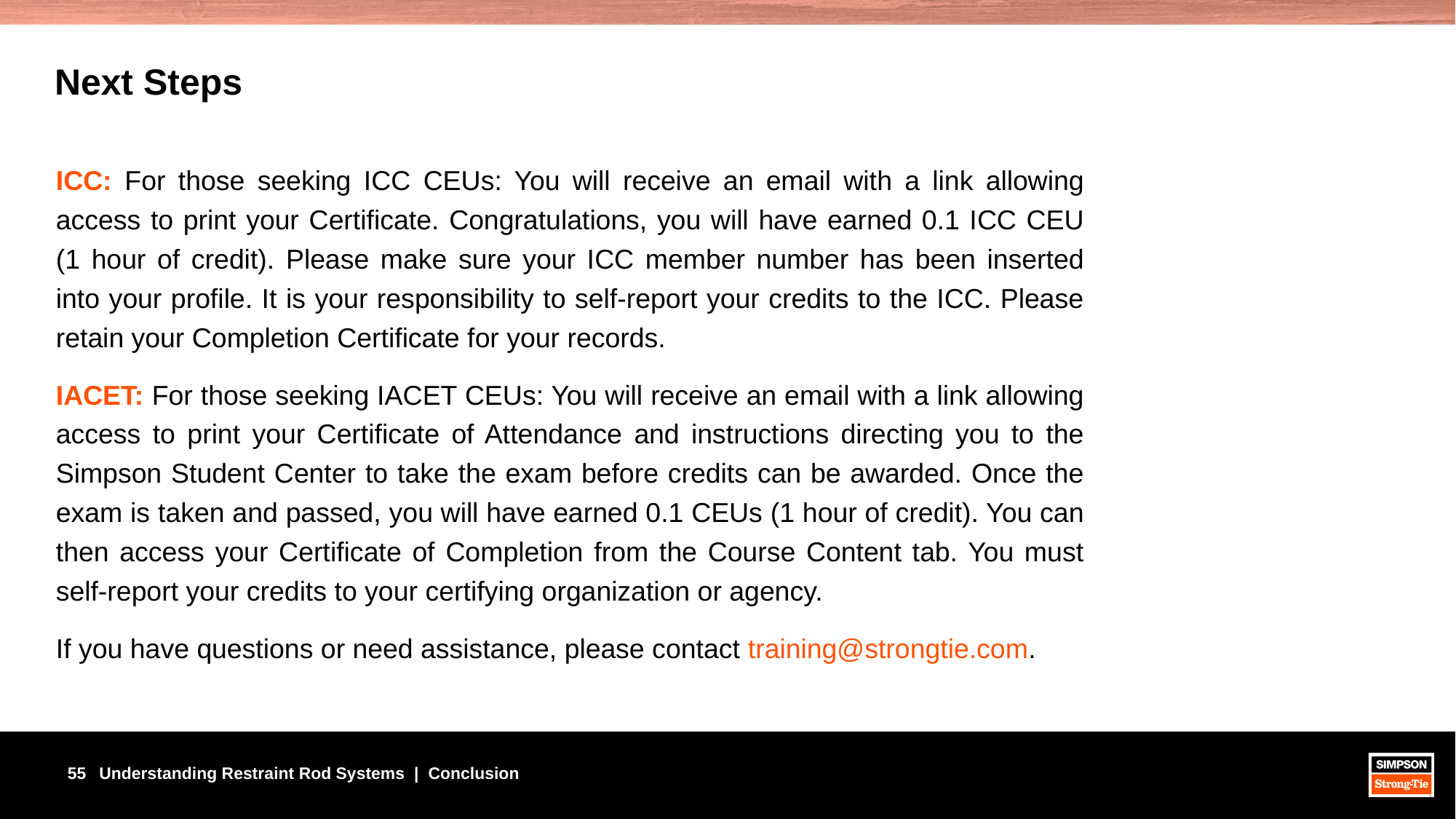

# Next Steps
ICC: For those seeking ICC CEUs: You will receive an email with a link allowing access to print your Certificate. Congratulations, you will have earned 0.1 ICC CEU (1 hour of credit). Please make sure your ICC member number has been inserted into your profile. It is your responsibility to self-report your credits to the ICC. Please retain your Completion Certificate for your records.
IACET: For those seeking IACET CEUs: You will receive an email with a link allowing access to print your Certificate of Attendance and instructions directing you to the Simpson Student Center to take the exam before credits can be awarded. Once the exam is taken and passed, you will have earned 0.1 CEUs (1 hour of credit). You can then access your Certificate of Completion from the Course Content tab. You must self-report your credits to your certifying organization or agency.
If you have questions or need assistance, please contact training@strongtie.com.
Understanding Restraint Rod Systems  |  Conclusion